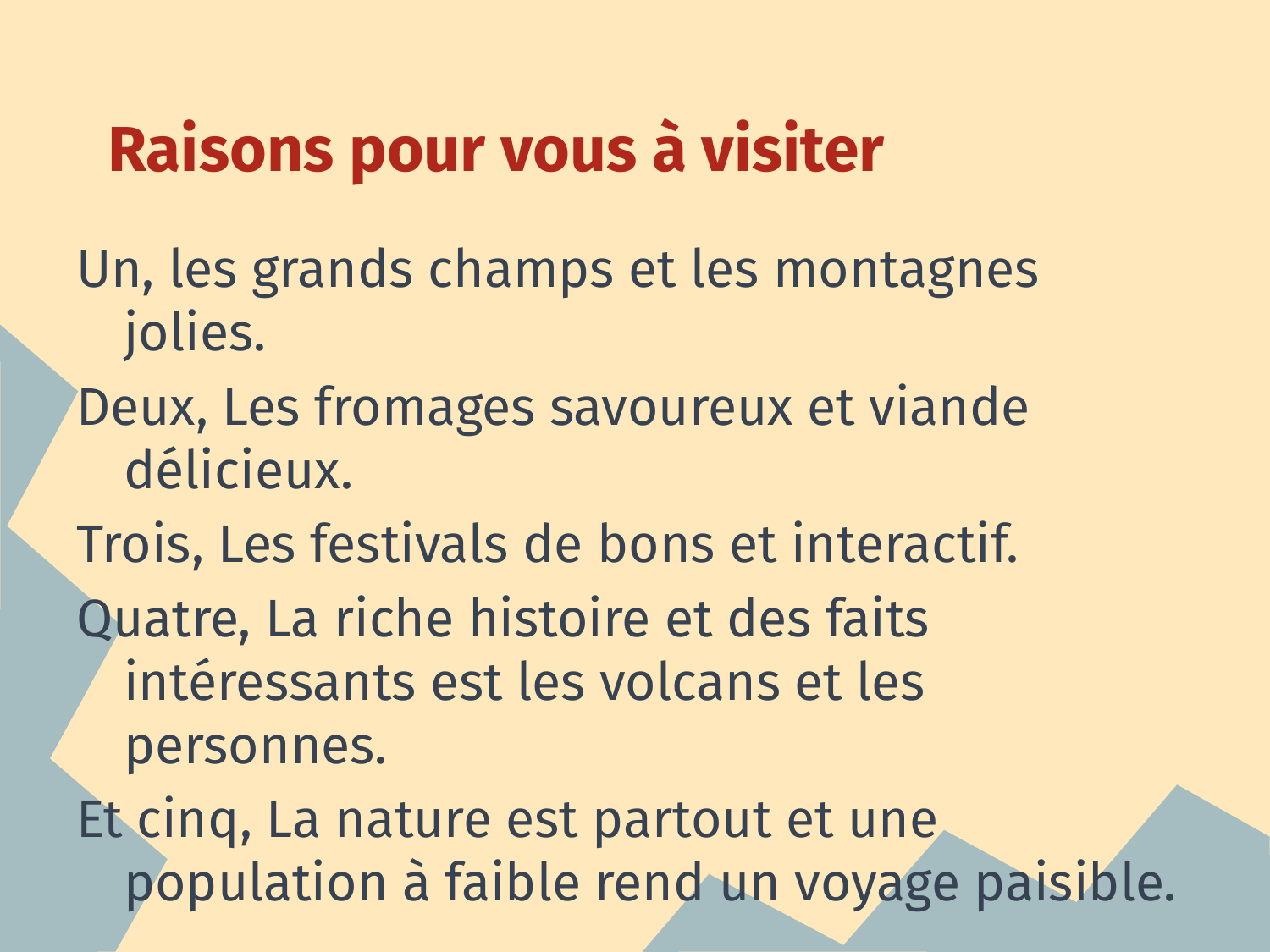

# Raisons pour vous à visiter
Un, les grands champs et les montagnes jolies.
Deux, Les fromages savoureux et viande délicieux.
Trois, Les festivals de bons et interactif.
Quatre, La riche histoire et des faits intéressants est les volcans et les personnes.
Et cinq, La nature est partout et une population à faible rend un voyage paisible.